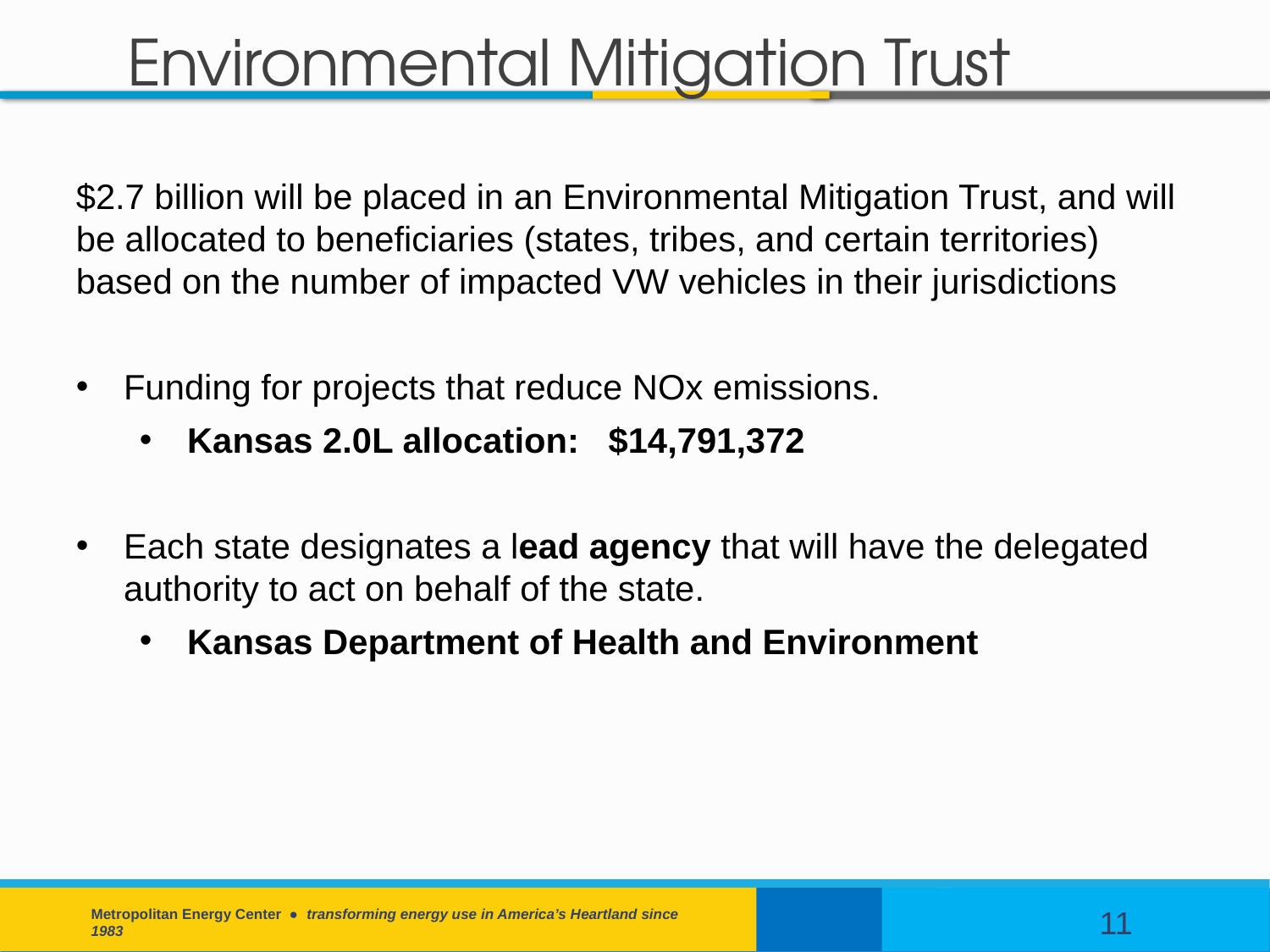

# Environmental Mitigation Trust
$2.7 billion will be placed in an Environmental Mitigation Trust, and will be allocated to beneficiaries (states, tribes, and certain territories) based on the number of impacted VW vehicles in their jurisdictions

Funding for projects that reduce NOx emissions.
Kansas 2.0L allocation:   $14,791,372

Each state designates a lead agency that will have the delegated authority to act on behalf of the state.
Kansas Department of Health and Environment